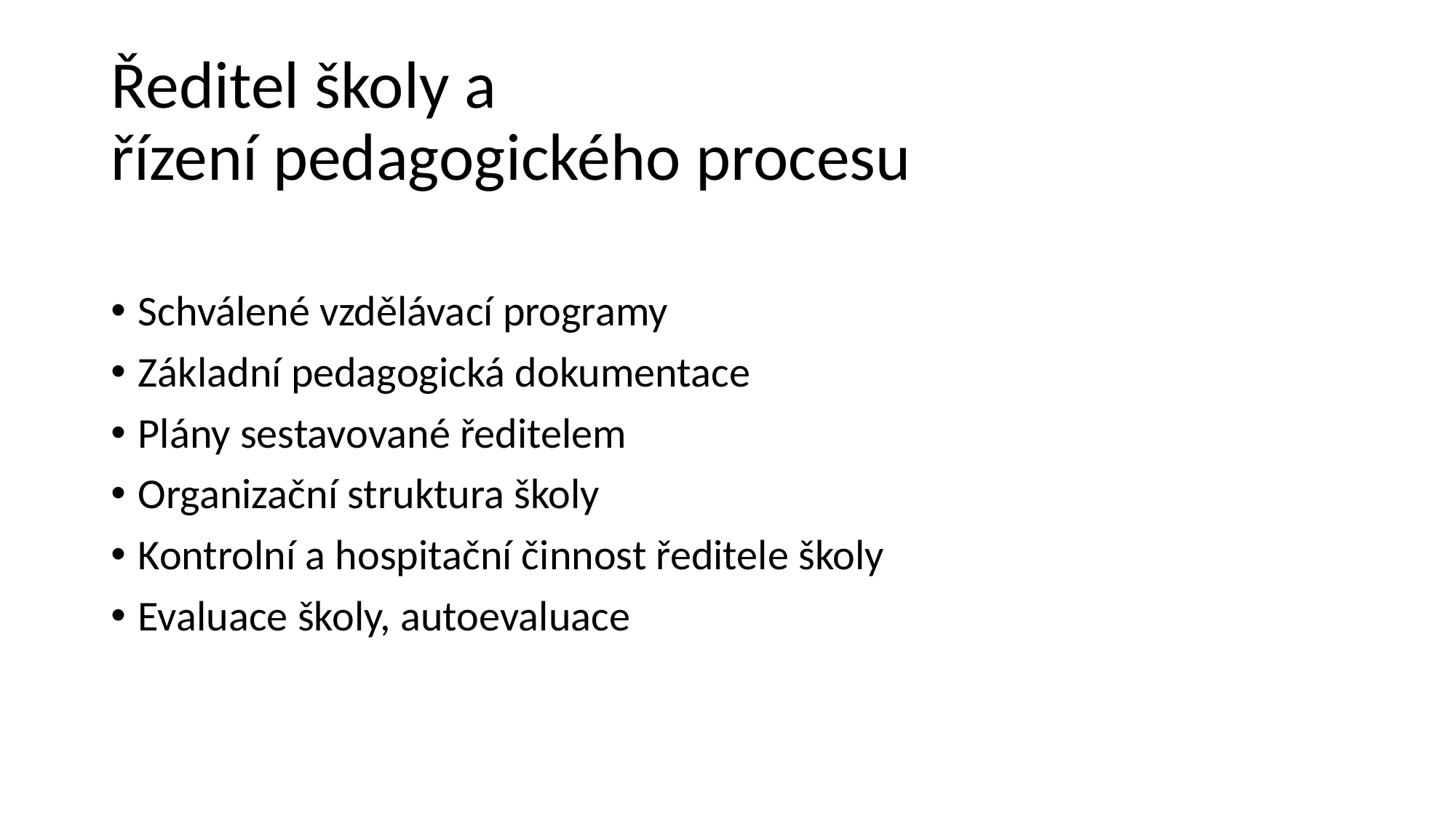

# Ředitel školy a řízení pedagogického procesu

Schválené vzdělávací programy
Základní pedagogická dokumentace
Plány sestavované ředitelem
Organizační struktura školy
Kontrolní a hospitační činnost ředitele školy
Evaluace školy, autoevaluace